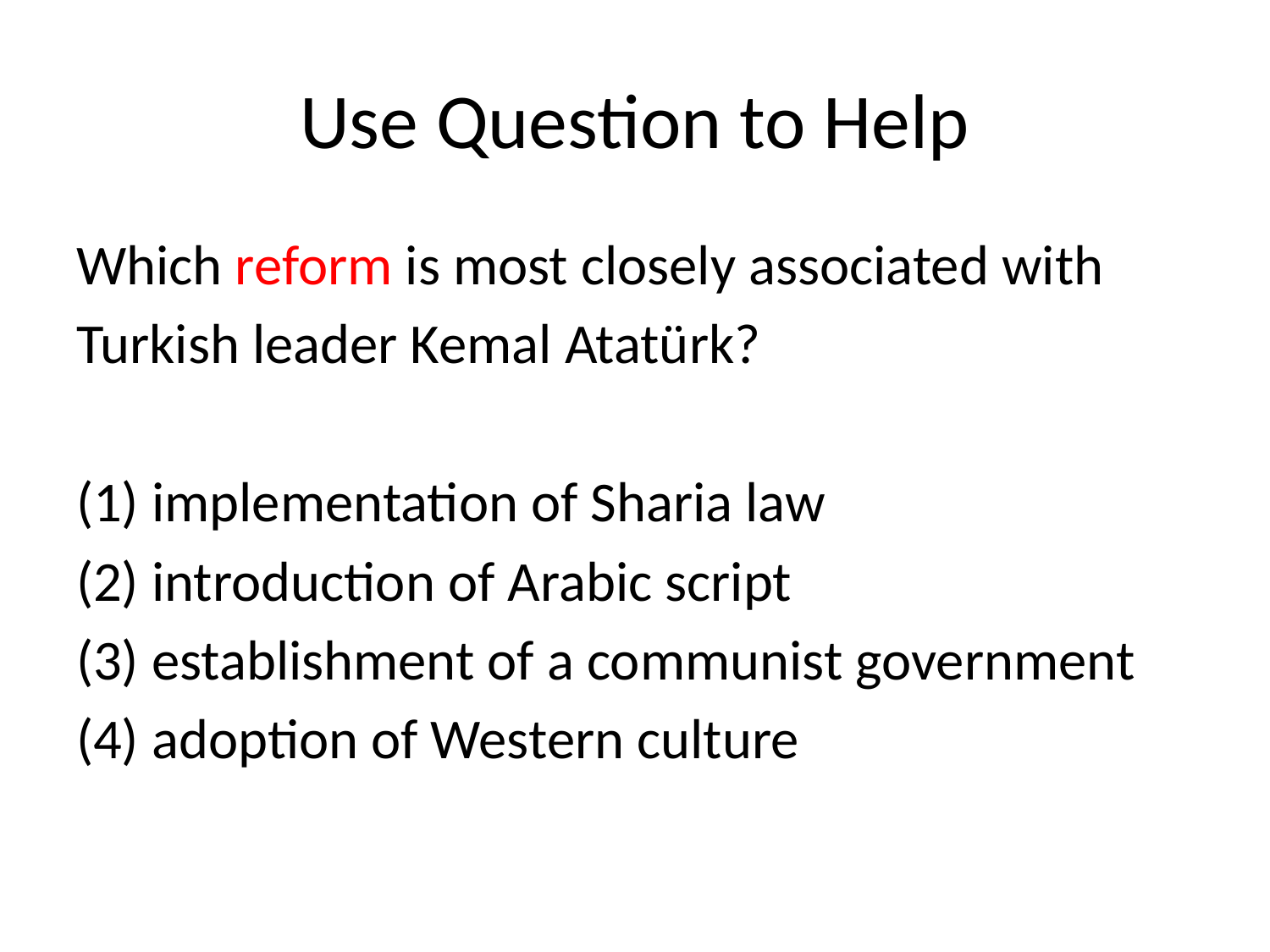

# Use Question to Help
Which reform is most closely associated with
Turkish leader Kemal Atatürk?

(1) implementation of Sharia law
(2) introduction of Arabic script
(3) establishment of a communist government
(4) adoption of Western culture